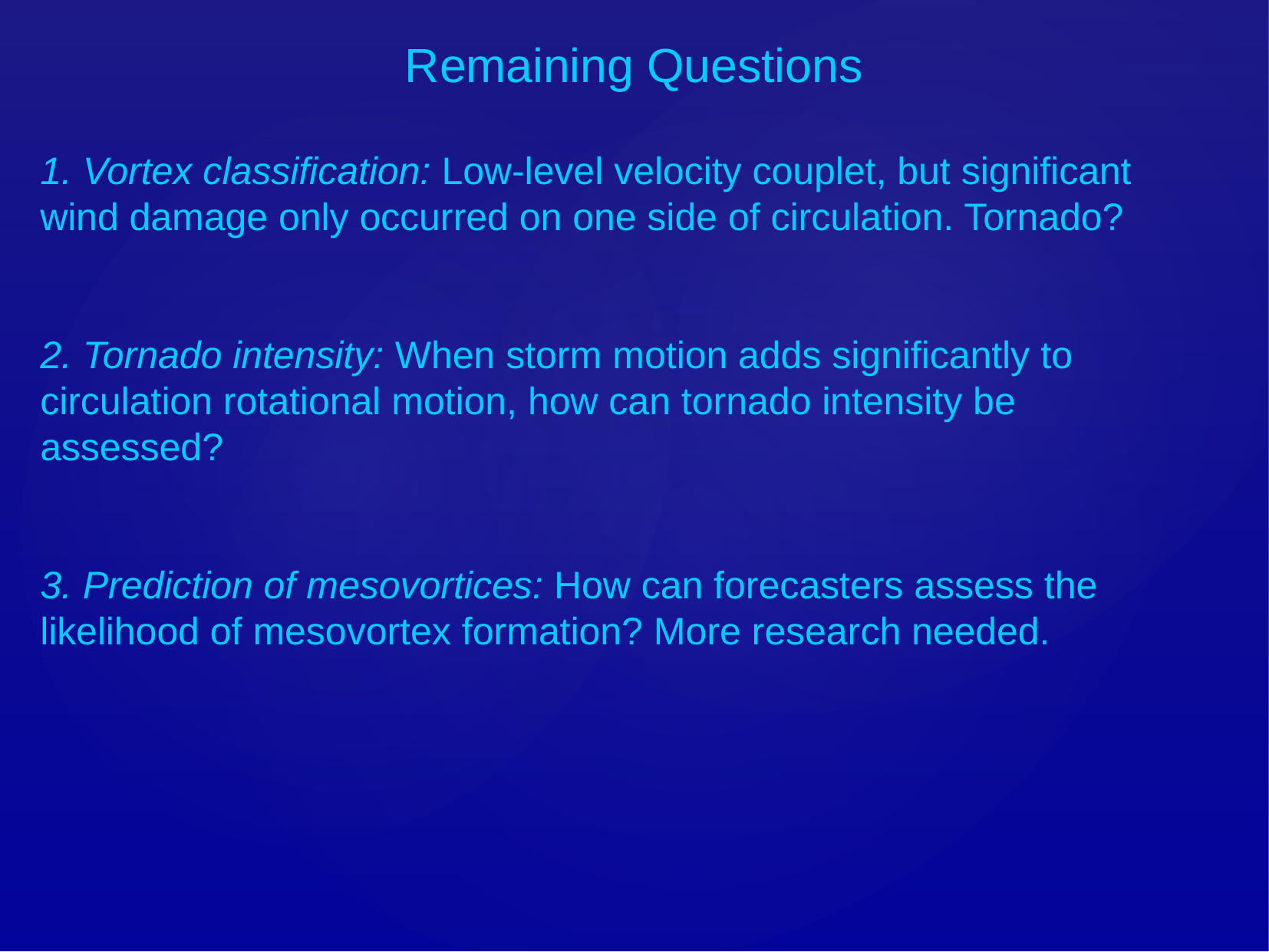

Remaining Questions
1. Vortex classification: Low-level velocity couplet, but significant wind damage only occurred on one side of circulation. Tornado?

2. Tornado intensity: When storm motion adds significantly to circulation rotational motion, how can tornado intensity be assessed?

3. Prediction of mesovortices: How can forecasters assess the likelihood of mesovortex formation? More research needed.